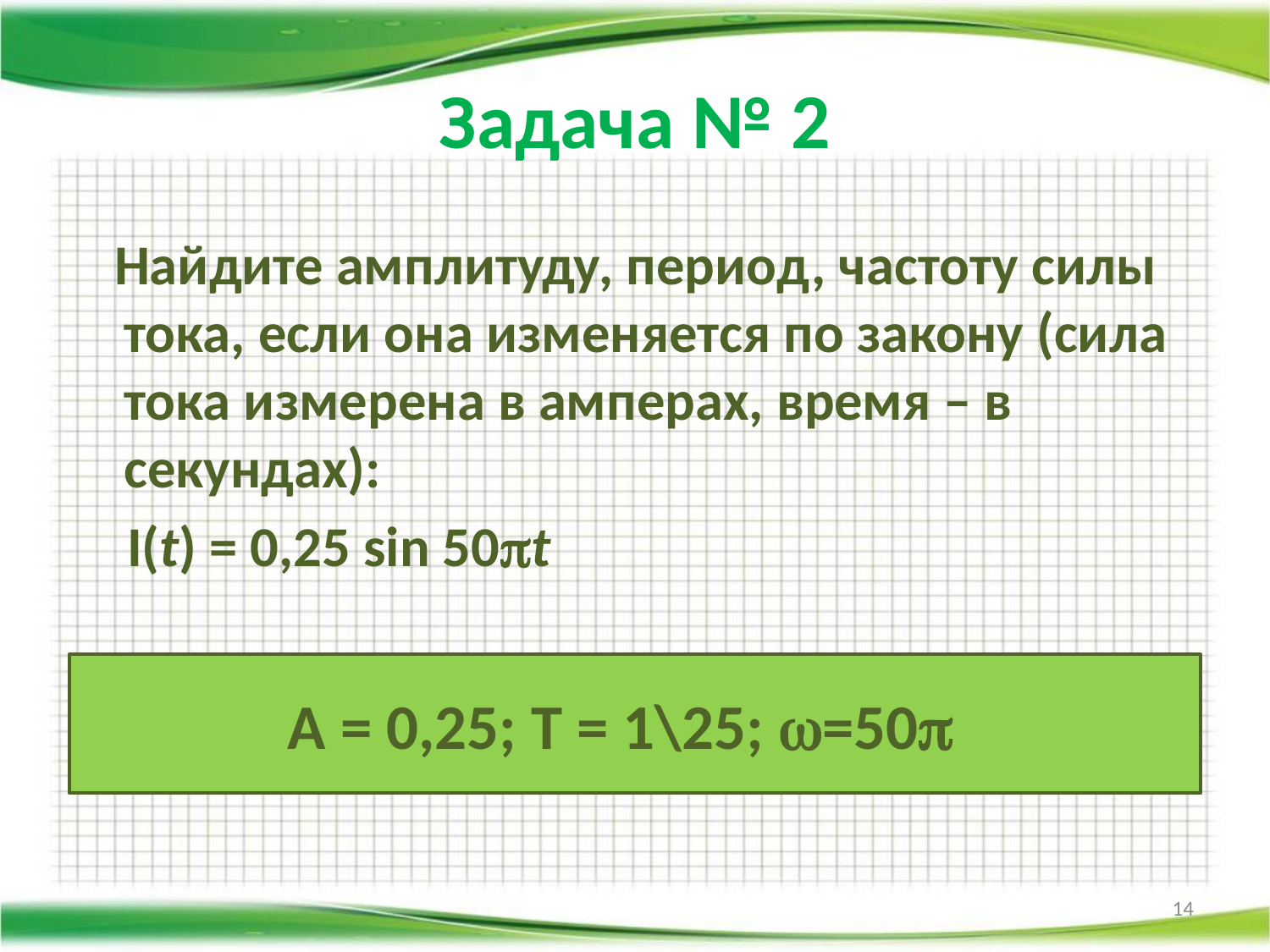

# Задача № 2
   Найдите амплитуду, период, частоту силы тока, если она изменяется по закону (сила тока измерена в амперах, время – в секундах):
    I(t) = 0,25 sin 50πt
А = 0,25; Т = 1\25; ω=50π
14